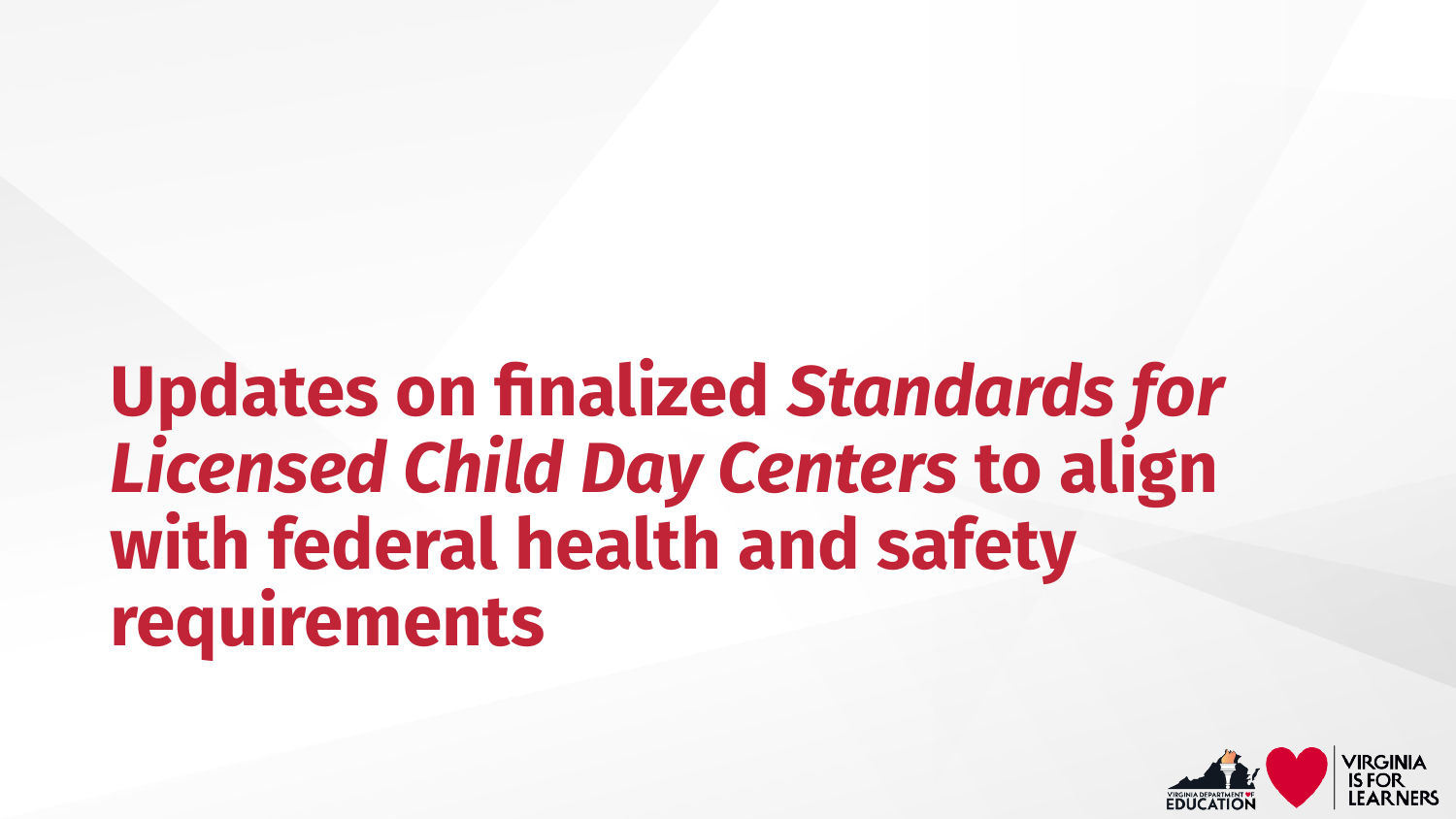

# Updates on finalized Standards for Licensed Child Day Centers to align with federal health and safety requirements